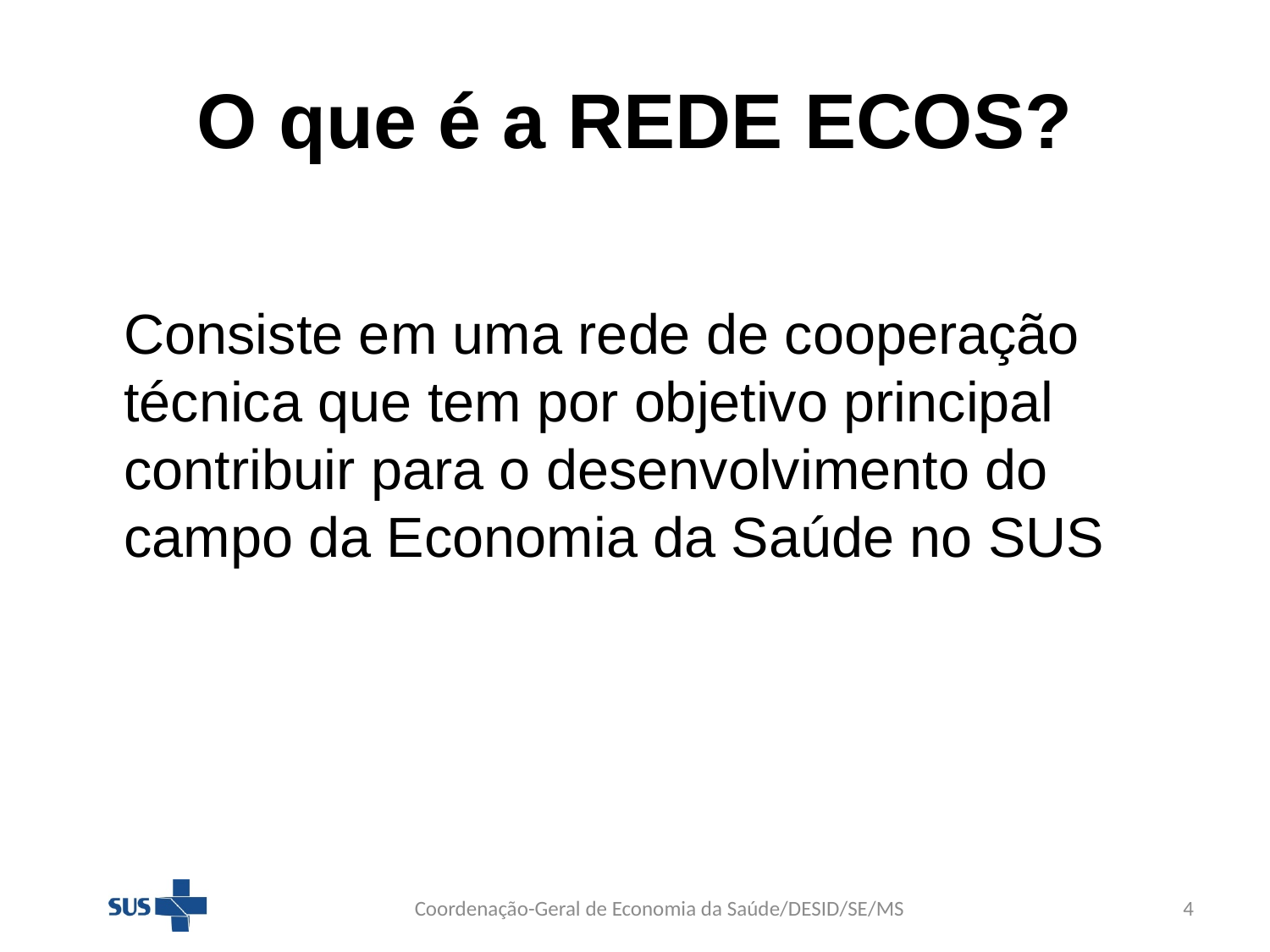

# O que é a REDE ECOS?
	Consiste em uma rede de cooperação técnica que tem por objetivo principal contribuir para o desenvolvimento do campo da Economia da Saúde no SUS
Coordenação-Geral de Economia da Saúde/DESID/SE/MS
4